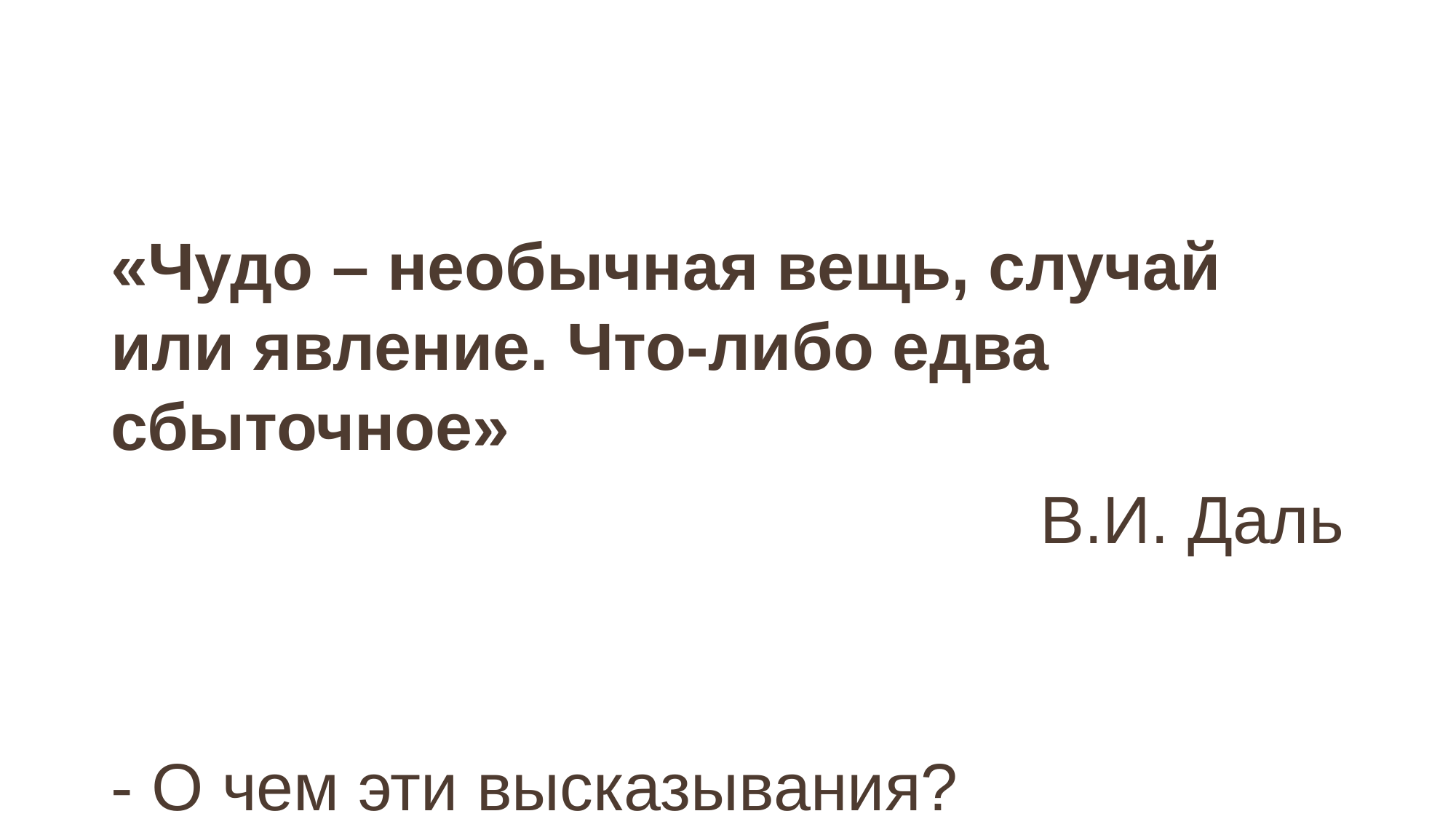

«Чудо – необычная вещь, случай или явление. Что-либо едва сбыточное»
 В.И. Даль

- О чем эти высказывания?